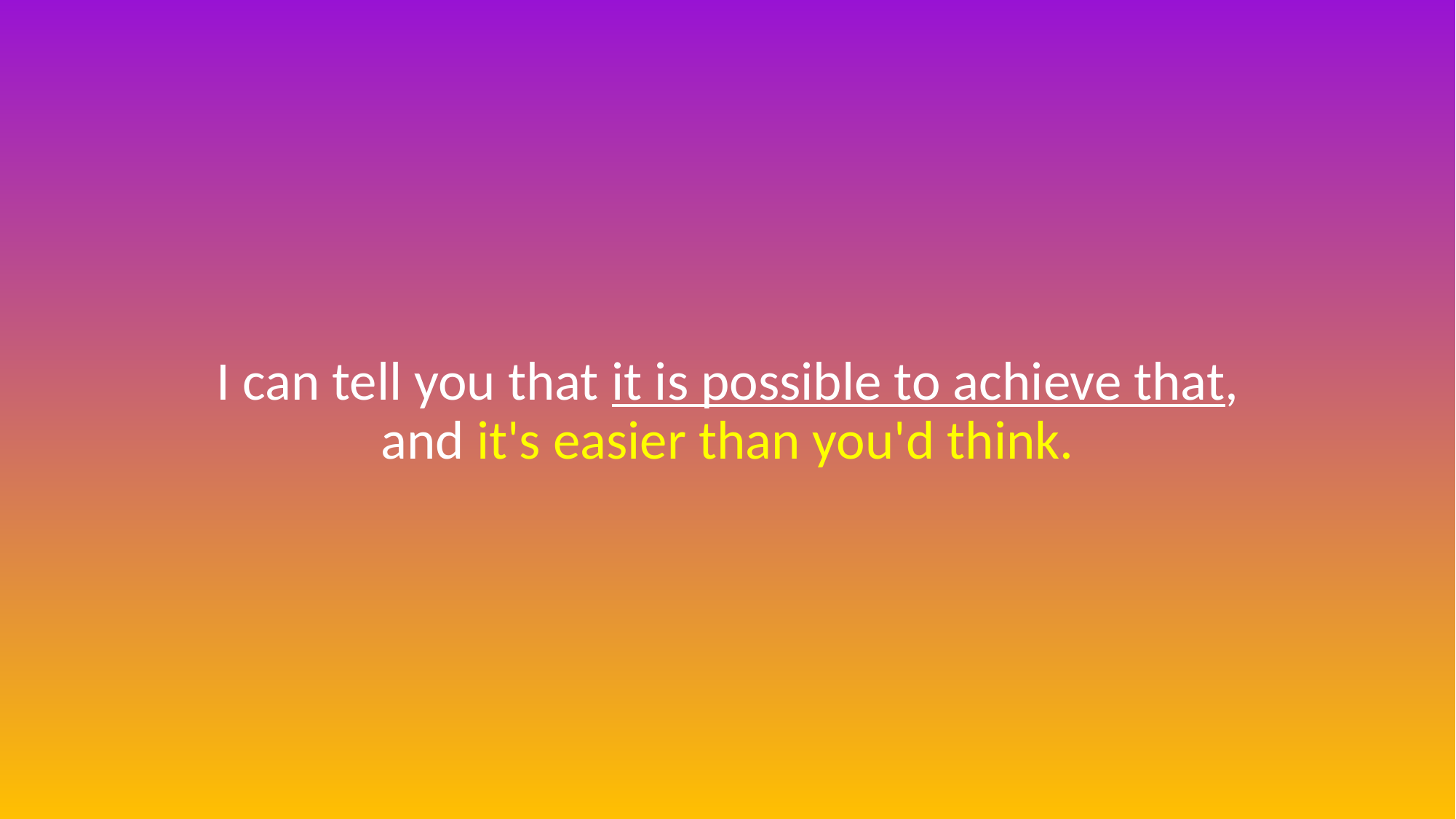

# I can tell you that it is possible to achieve that, and it's easier than you'd think.